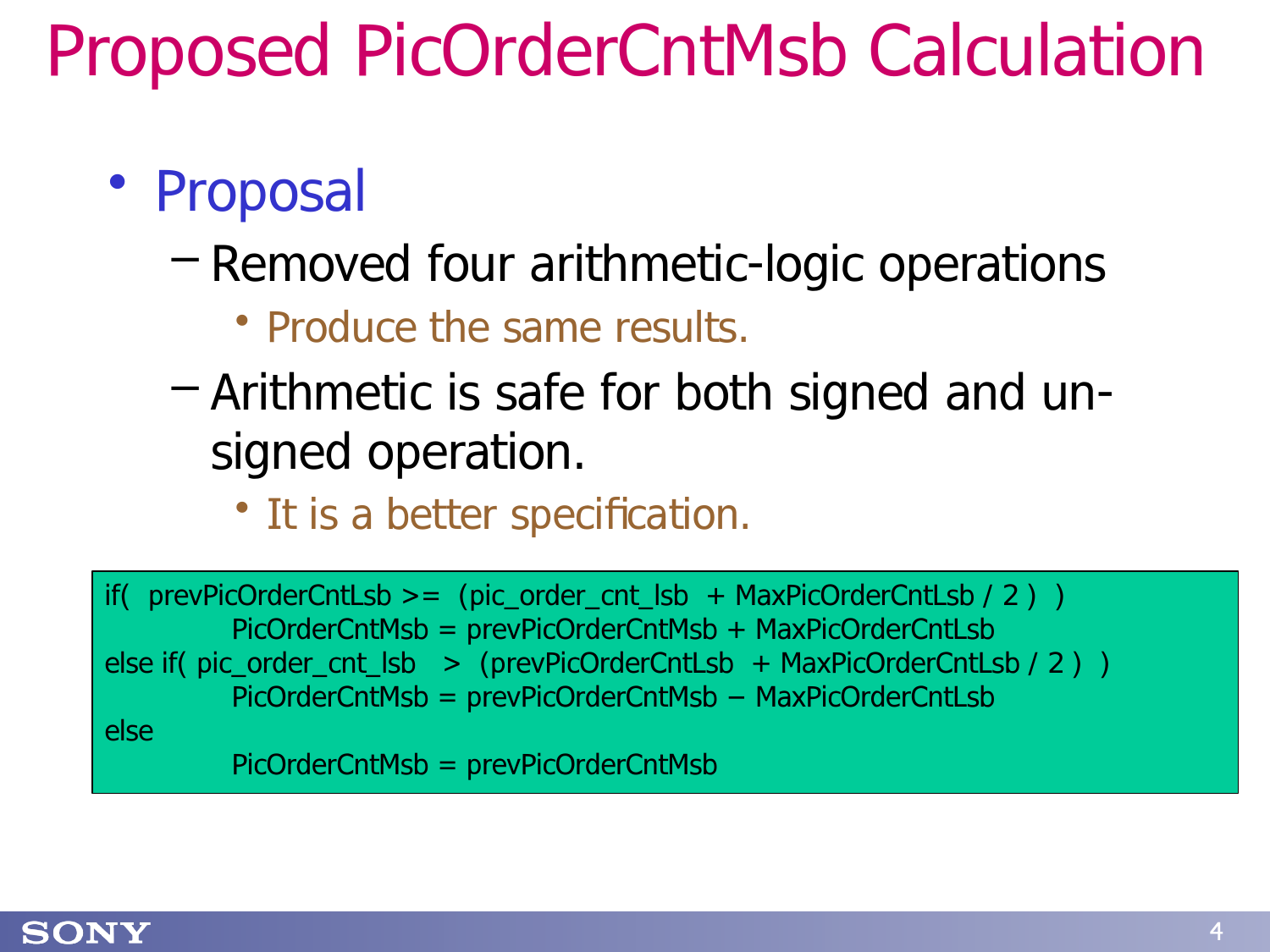

# Proposed PicOrderCntMsb Calculation
Proposal
Removed four arithmetic-logic operations
Produce the same results.
Arithmetic is safe for both signed and un-signed operation.
It is a better specification.

if(  prevPicOrderCntLsb >=  (pic_order_cnt_lsb  + MaxPicOrderCntLsb / 2 )  )
	PicOrderCntMsb = prevPicOrderCntMsb + MaxPicOrderCntLsb
else if( pic_order_cnt_lsb   >  (prevPicOrderCntLsb  + MaxPicOrderCntLsb / 2 )  )
	PicOrderCntMsb = prevPicOrderCntMsb − MaxPicOrderCntLsb
else
	PicOrderCntMsb = prevPicOrderCntMsb

4